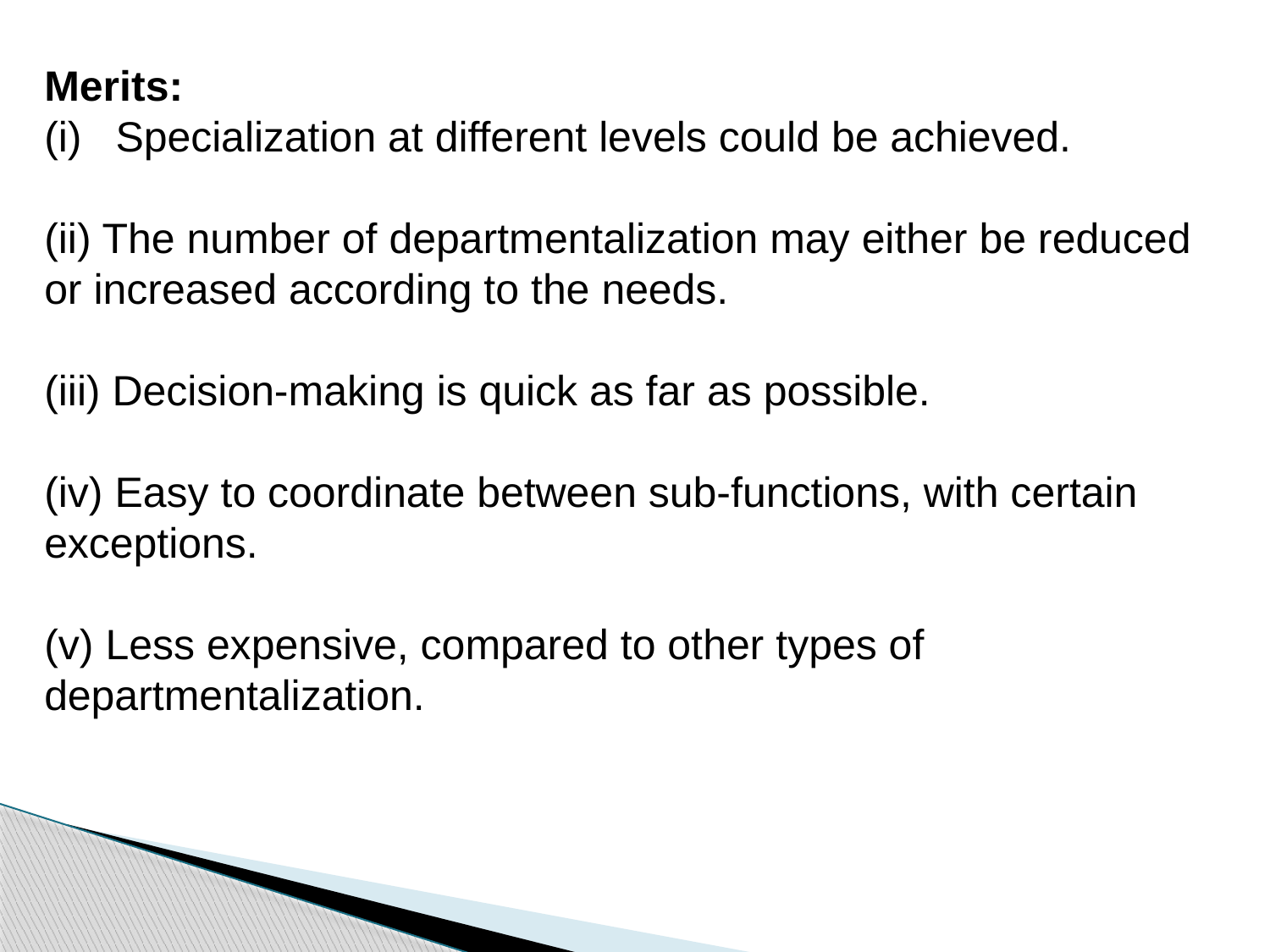

Merits:
Specialization at different levels could be achieved.

(ii) The number of departmentalization may either be reduced or increased according to the needs.

(iii) Decision-making is quick as far as possible.

(iv) Easy to coordinate between sub-functions, with certain exceptions.

(v) Less expensive, compared to other types of departmentalization.